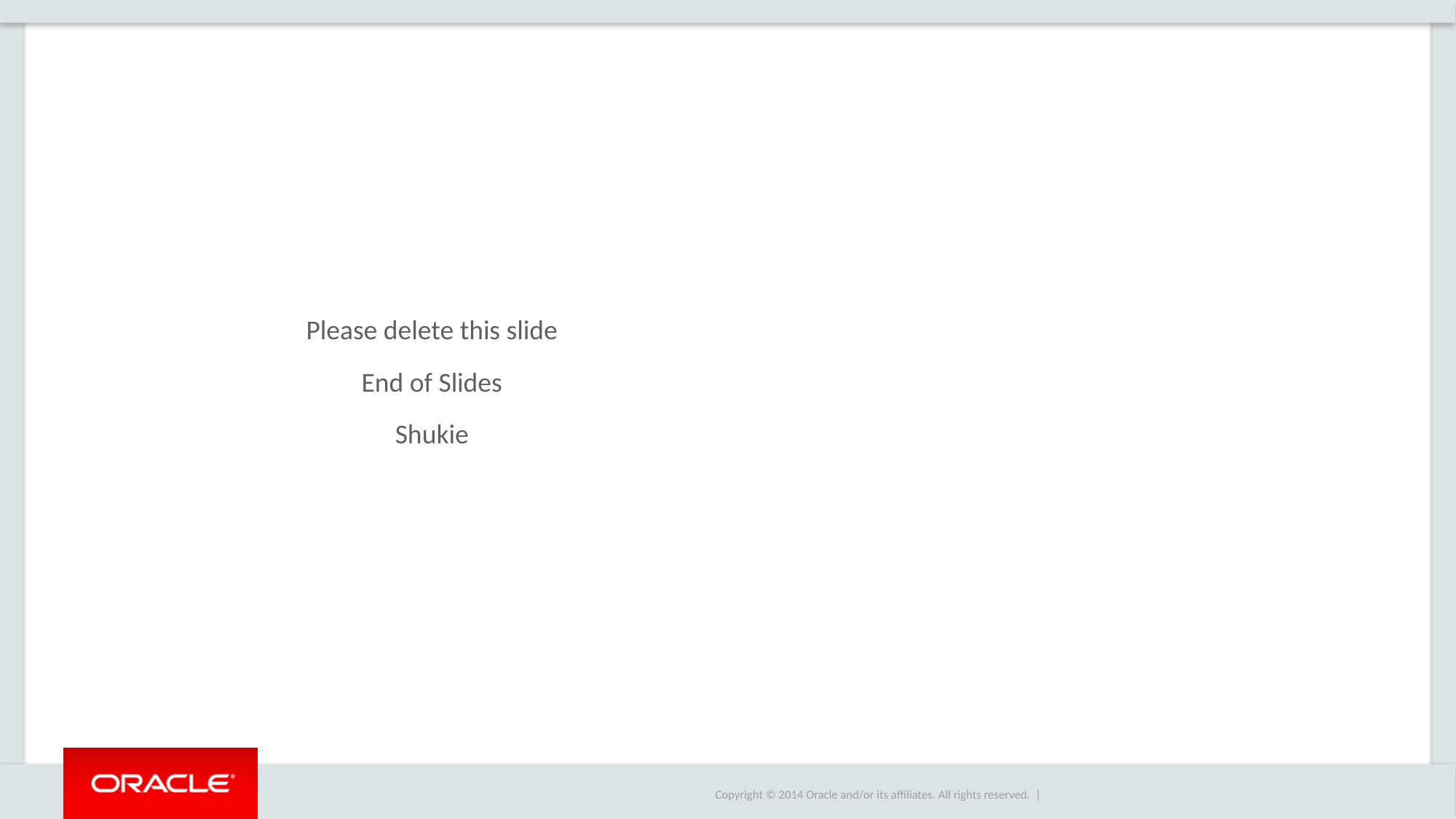

# Please delete this slide End of Slides Shukie